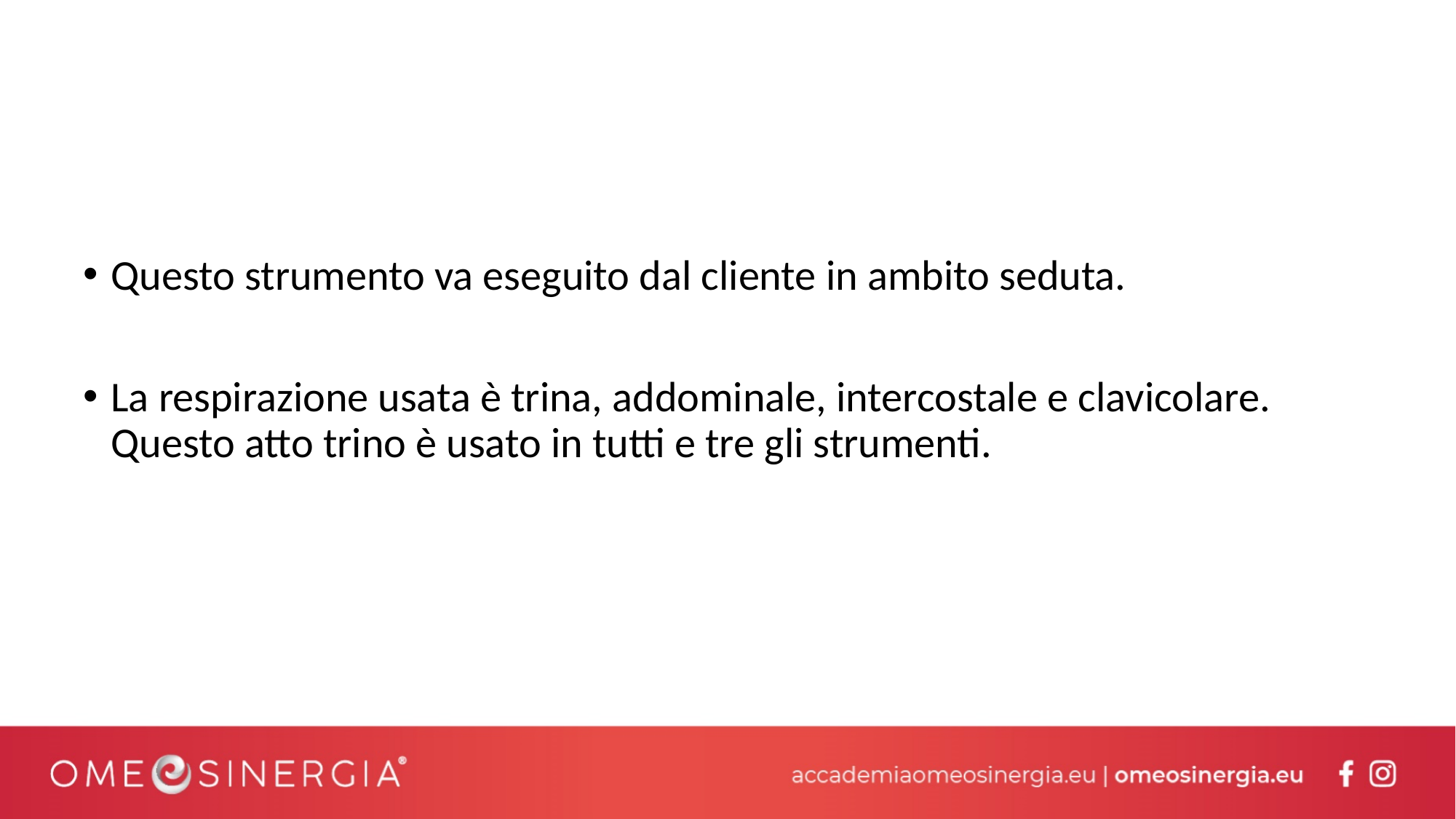

Questo strumento va eseguito dal cliente in ambito seduta.

La respirazione usata è trina, addominale, intercostale e clavicolare. Questo atto trino è usato in tutti e tre gli strumenti.